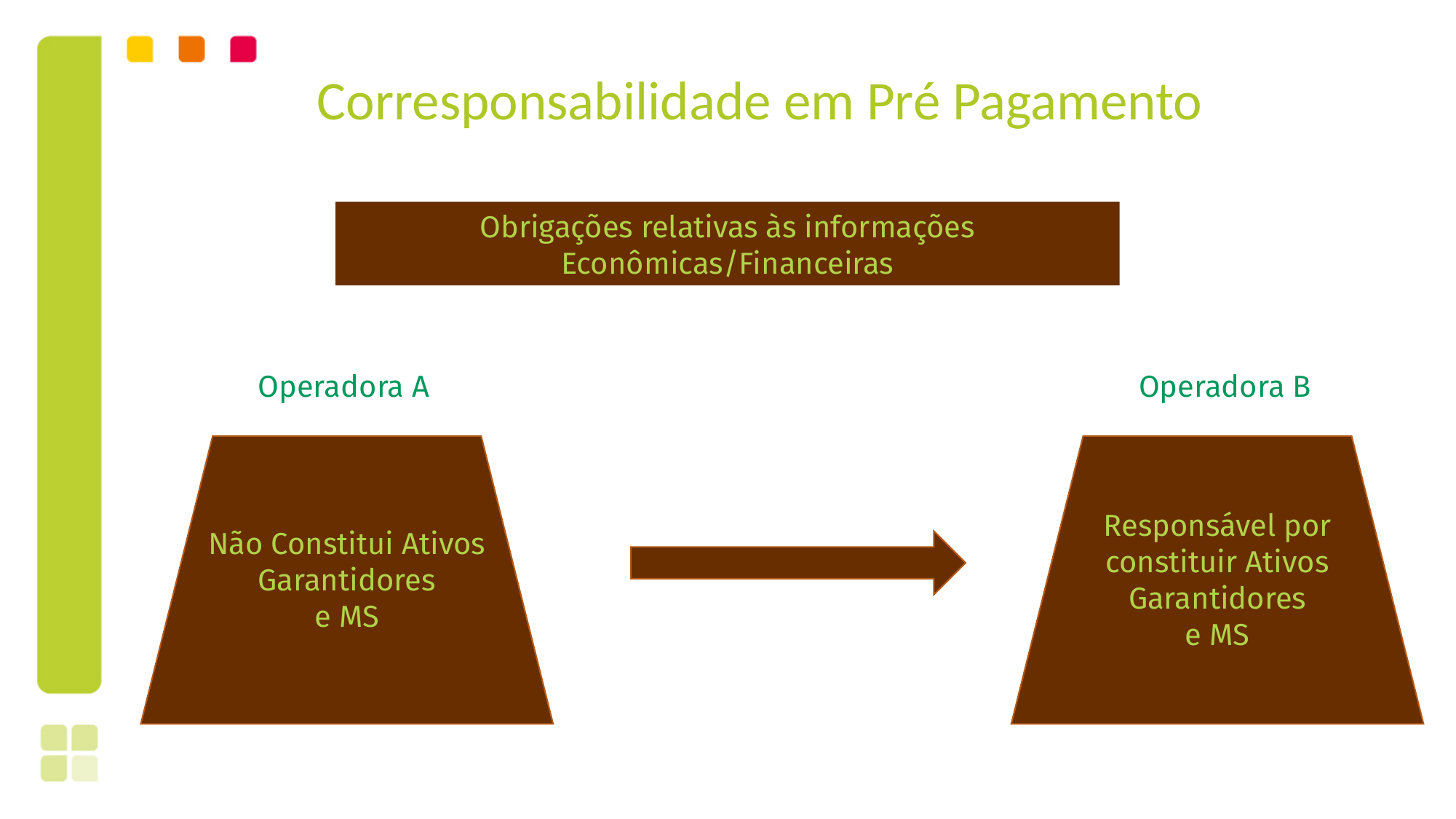

# Corresponsabilidade em Pré Pagamento
Obrigações relativas às informações Econômicas/Financeiras
Operadora A
Operadora B
Não Constitui Ativos Garantidores
e MS

Responsável por constituir Ativos Garantidores
e MS